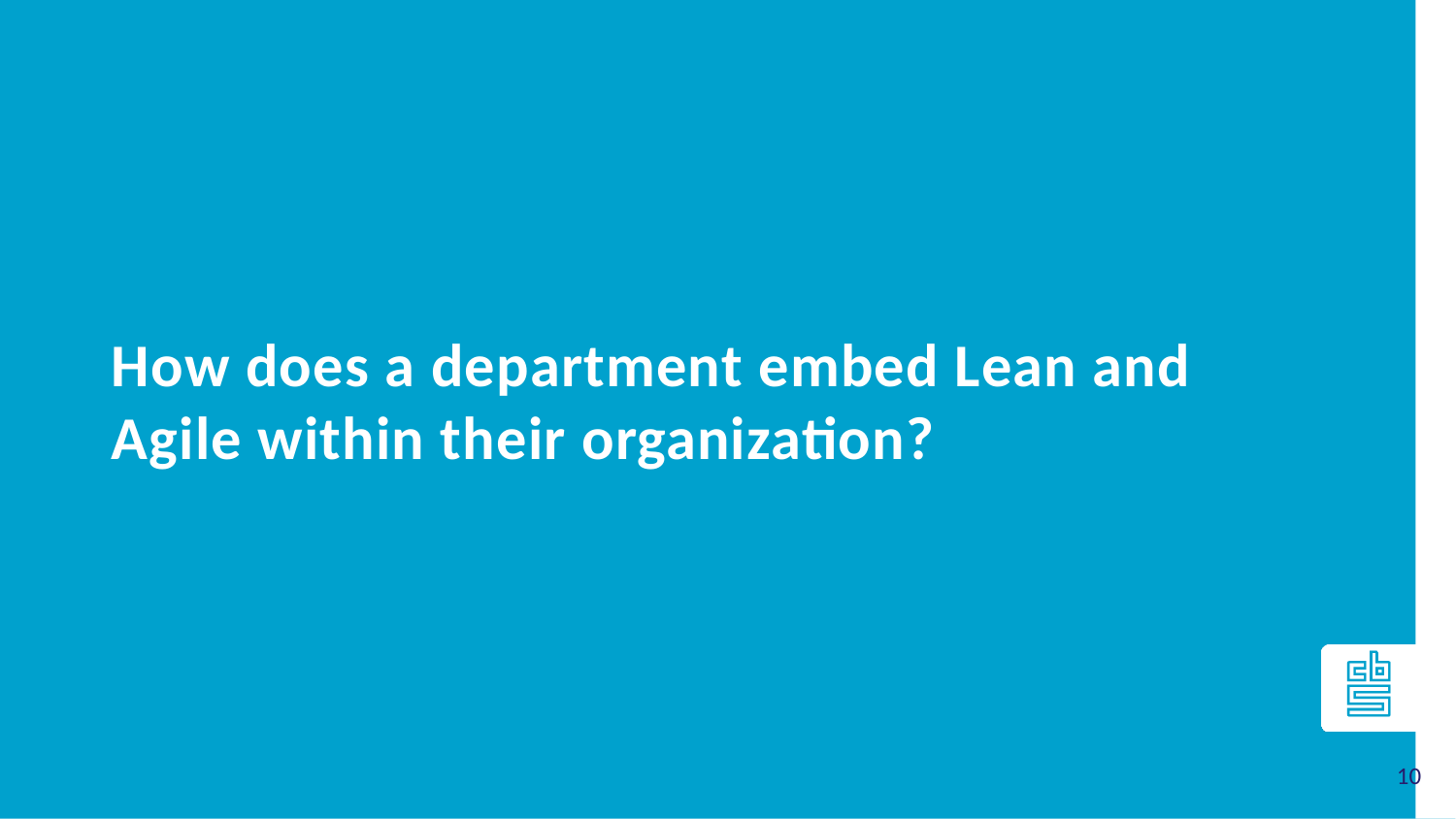

# How does a department embed Lean and Agile within their organization?
10